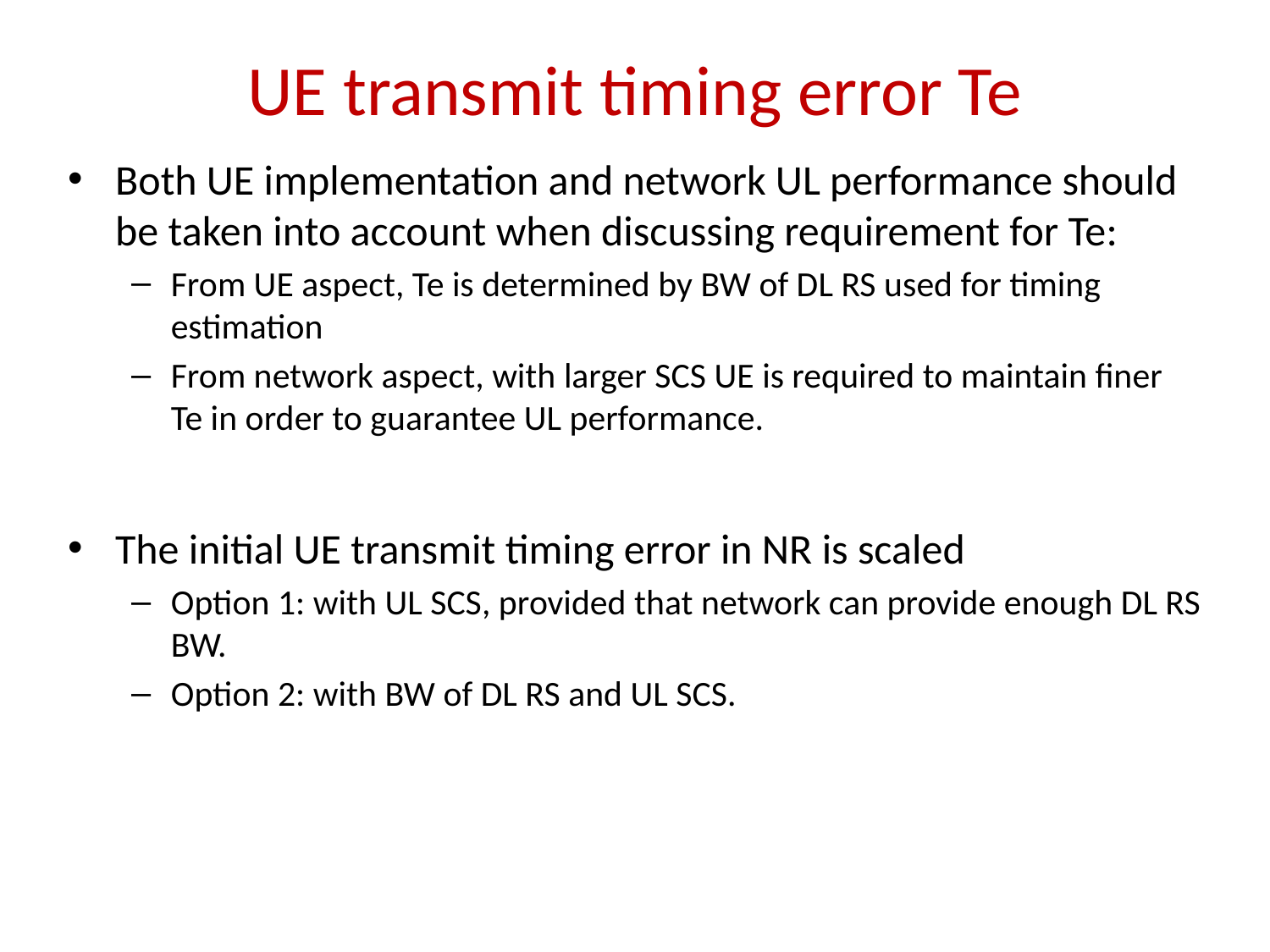

# UE transmit timing error Te
Both UE implementation and network UL performance should be taken into account when discussing requirement for Te:
From UE aspect, Te is determined by BW of DL RS used for timing estimation
From network aspect, with larger SCS UE is required to maintain finer Te in order to guarantee UL performance.

The initial UE transmit timing error in NR is scaled
Option 1: with UL SCS, provided that network can provide enough DL RS BW.
Option 2: with BW of DL RS and UL SCS.